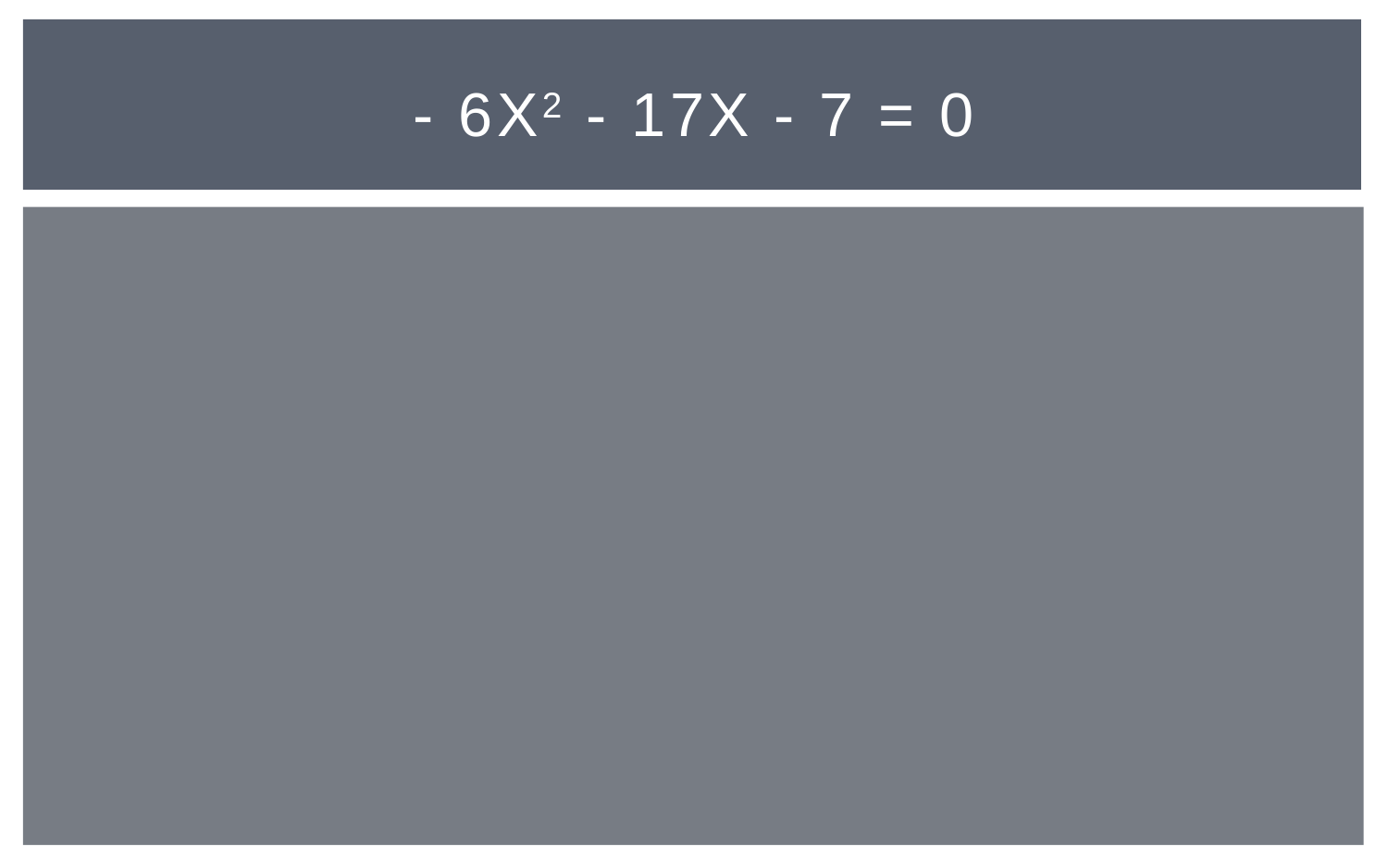

# - 6x2 - 17x - 7 = 0